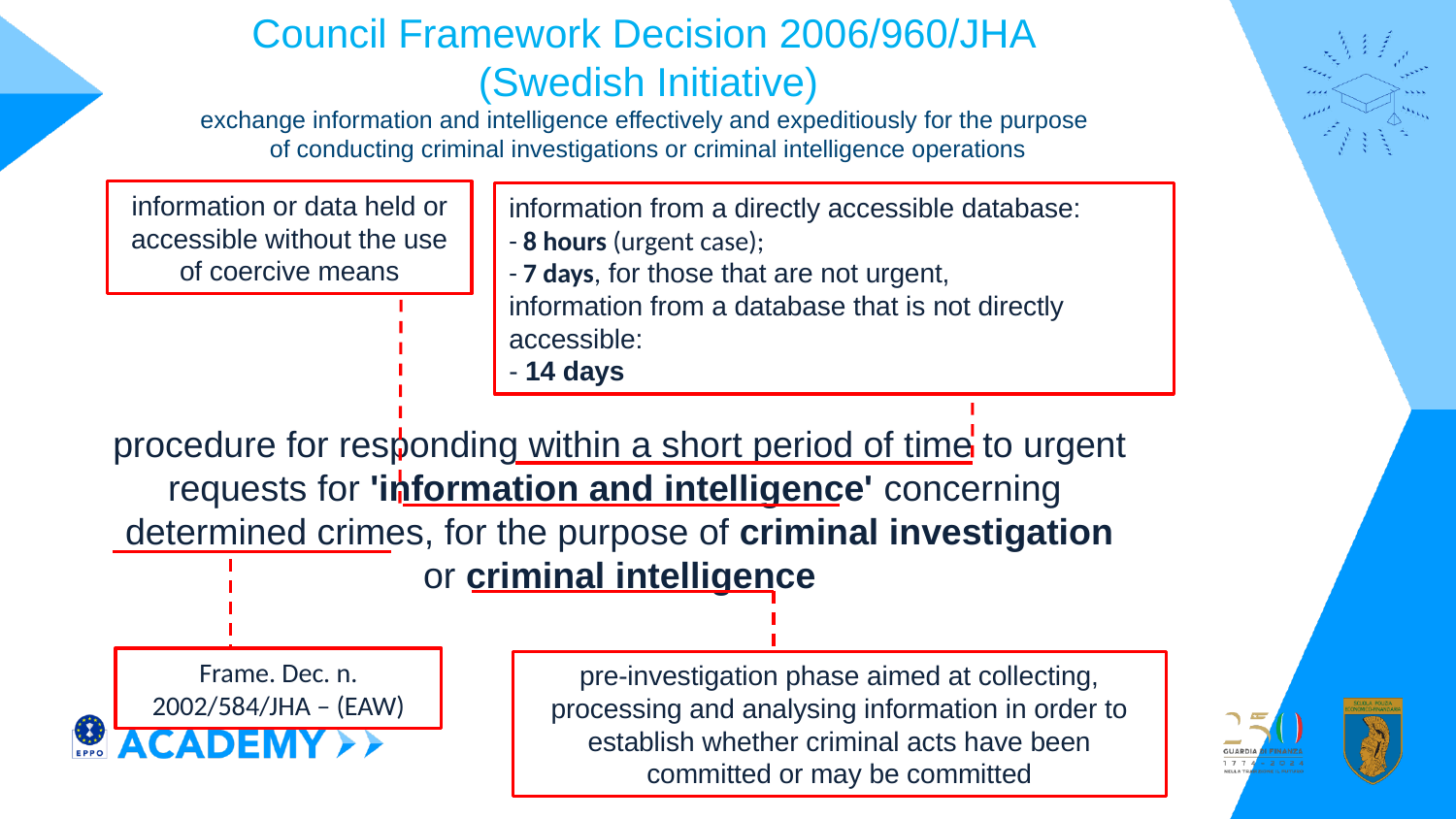

Council Framework Decision 2006/960/JHA
(Swedish Initiative)
exchange information and intelligence effectively and expeditiously for the purpose
of conducting criminal investigations or criminal intelligence operations
information or data held or accessible without the use of coercive means
information from a directly accessible database:
- 8 hours (urgent case);
- 7 days, for those that are not urgent,
information from a database that is not directly accessible:
- 14 days
procedure for responding within a short period of time to urgent requests for 'information and intelligence' concerning
determined crimes, for the purpose of criminal investigation or criminal intelligence
Frame. Dec. n. 2002/584/JHA – (EAW)
pre-investigation phase aimed at collecting, processing and analysing information in order to establish whether criminal acts have been committed or may be committed